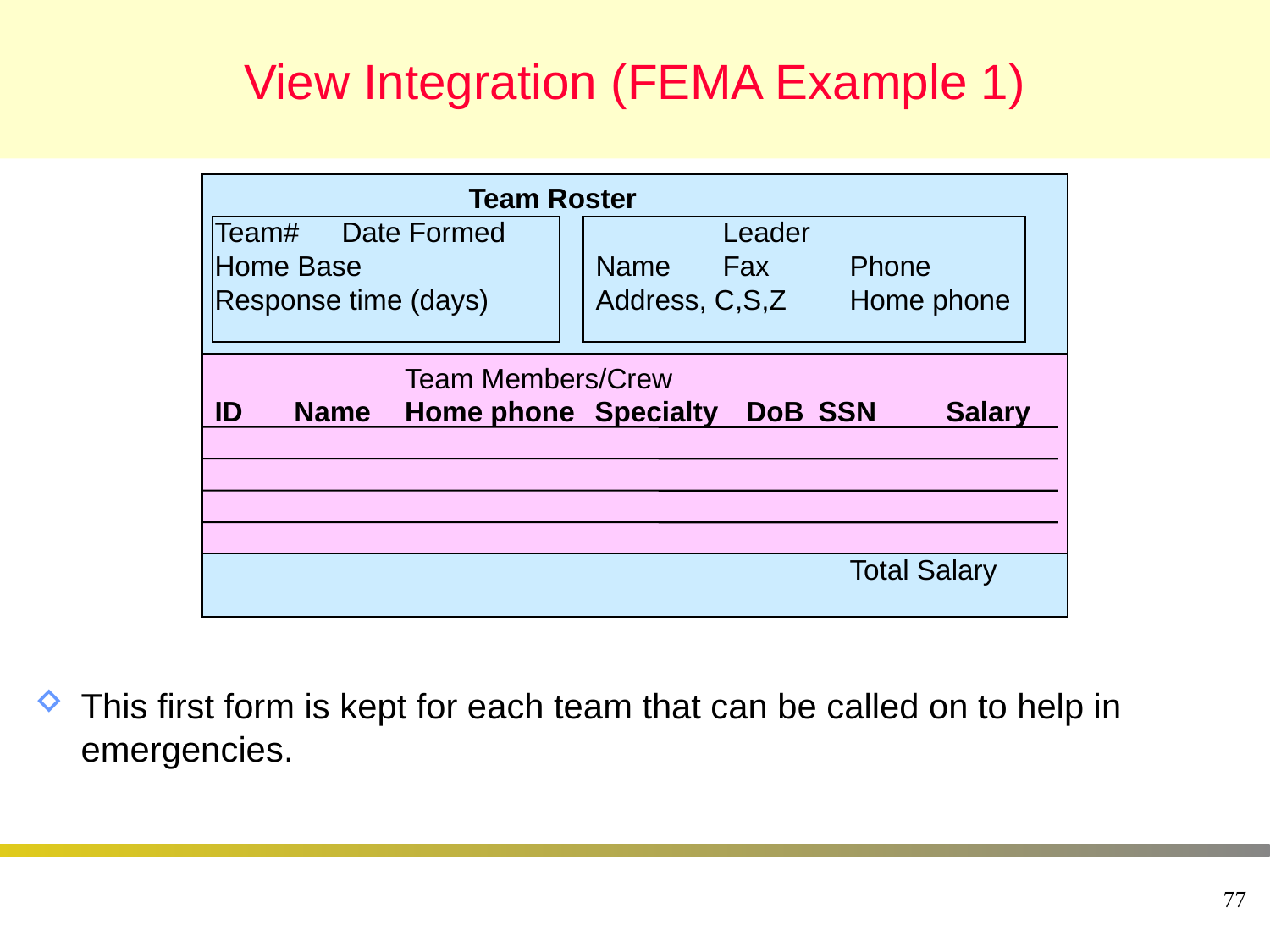

# View Integration (FEMA Example 1)
		Team Roster
Team#	Date Formed		Leader
Home Base		Name	Fax	Phone
Response time (days)	Address, C,S,Z	Home phone

					Total Salary

		Team Members/Crew
ID	Name	Home phone	Specialty	DoB	SSN	Salary

This first form is kept for each team that can be called on to help in emergencies.
77